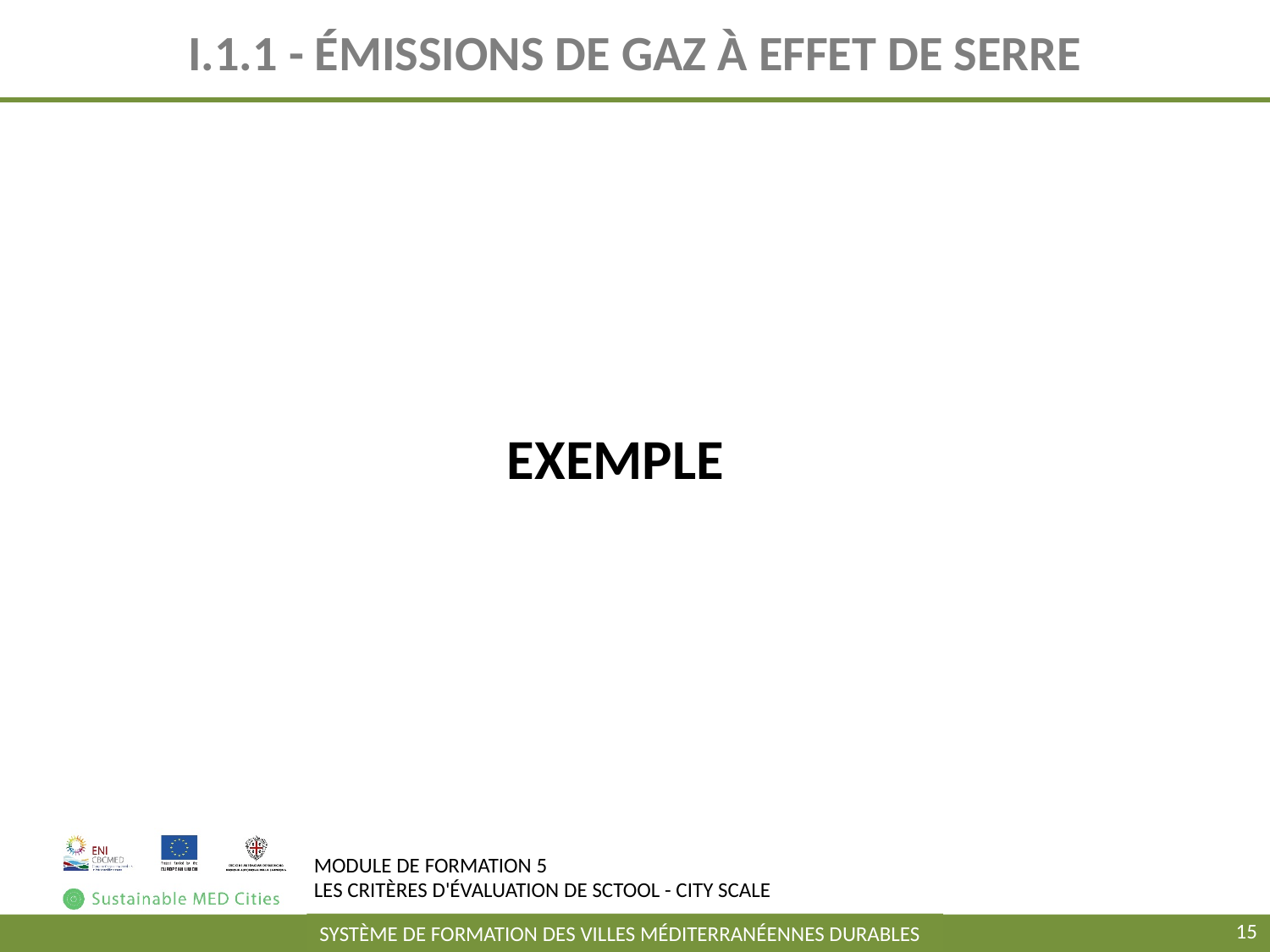

# I.1.1 - ÉMISSIONS DE GAZ À EFFET DE SERRE

EXEMPLE

15
SYSTÈME DE FORMATION DES VILLES MÉDITERRANÉENNES DURABLES